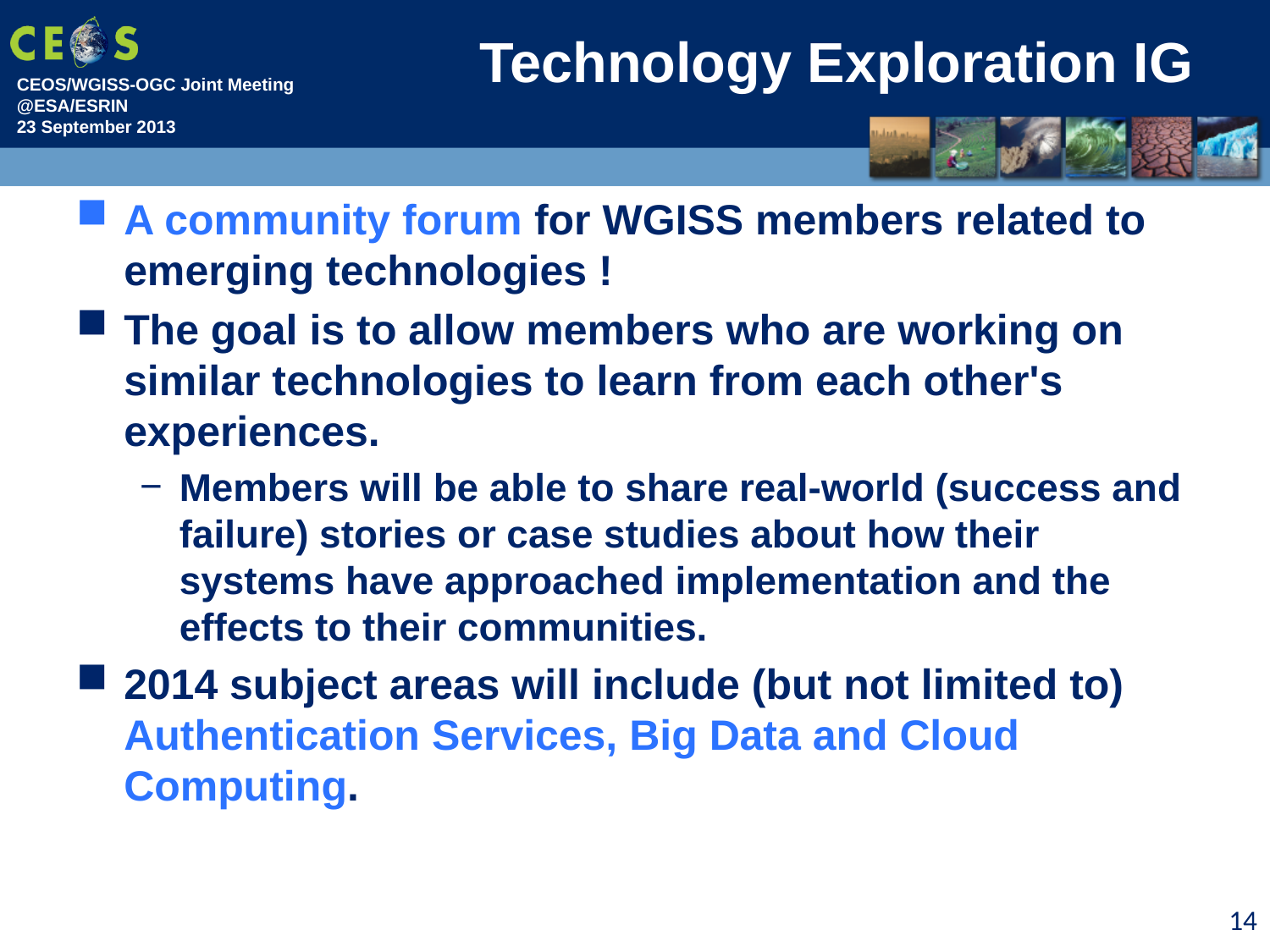

# Technology Exploration IG
A community forum for WGISS members related to emerging technologies !
The goal is to allow members who are working on similar technologies to learn from each other's experiences.
Members will be able to share real-world (success and failure) stories or case studies about how their systems have approached implementation and the effects to their communities.
2014 subject areas will include (but not limited to) Authentication Services, Big Data and Cloud Computing.
14